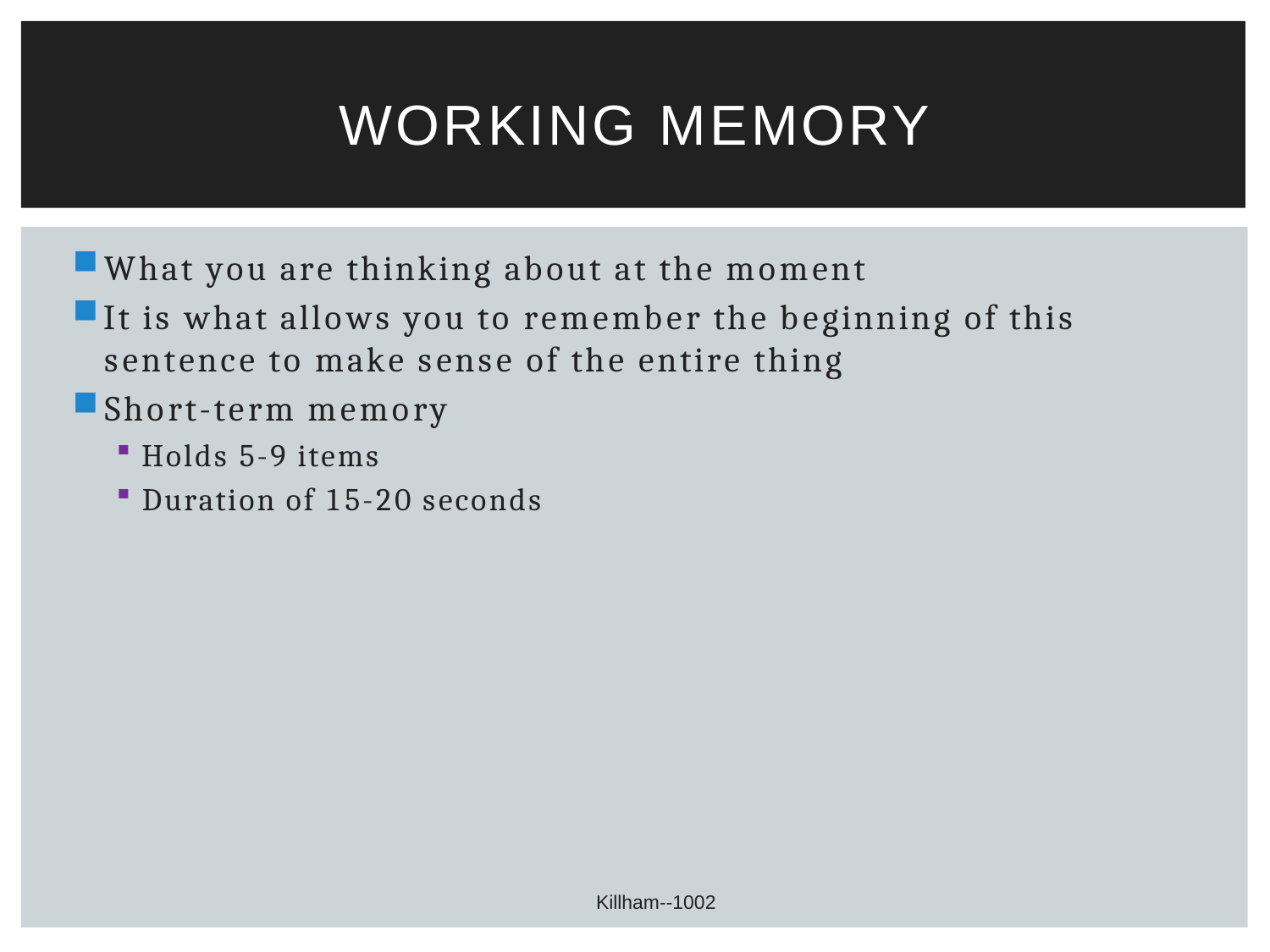

# Working Memory
What you are thinking about at the moment
It is what allows you to remember the beginning of this sentence to make sense of the entire thing
Short-term memory
Holds 5-9 items
Duration of 15-20 seconds
Killham--1002